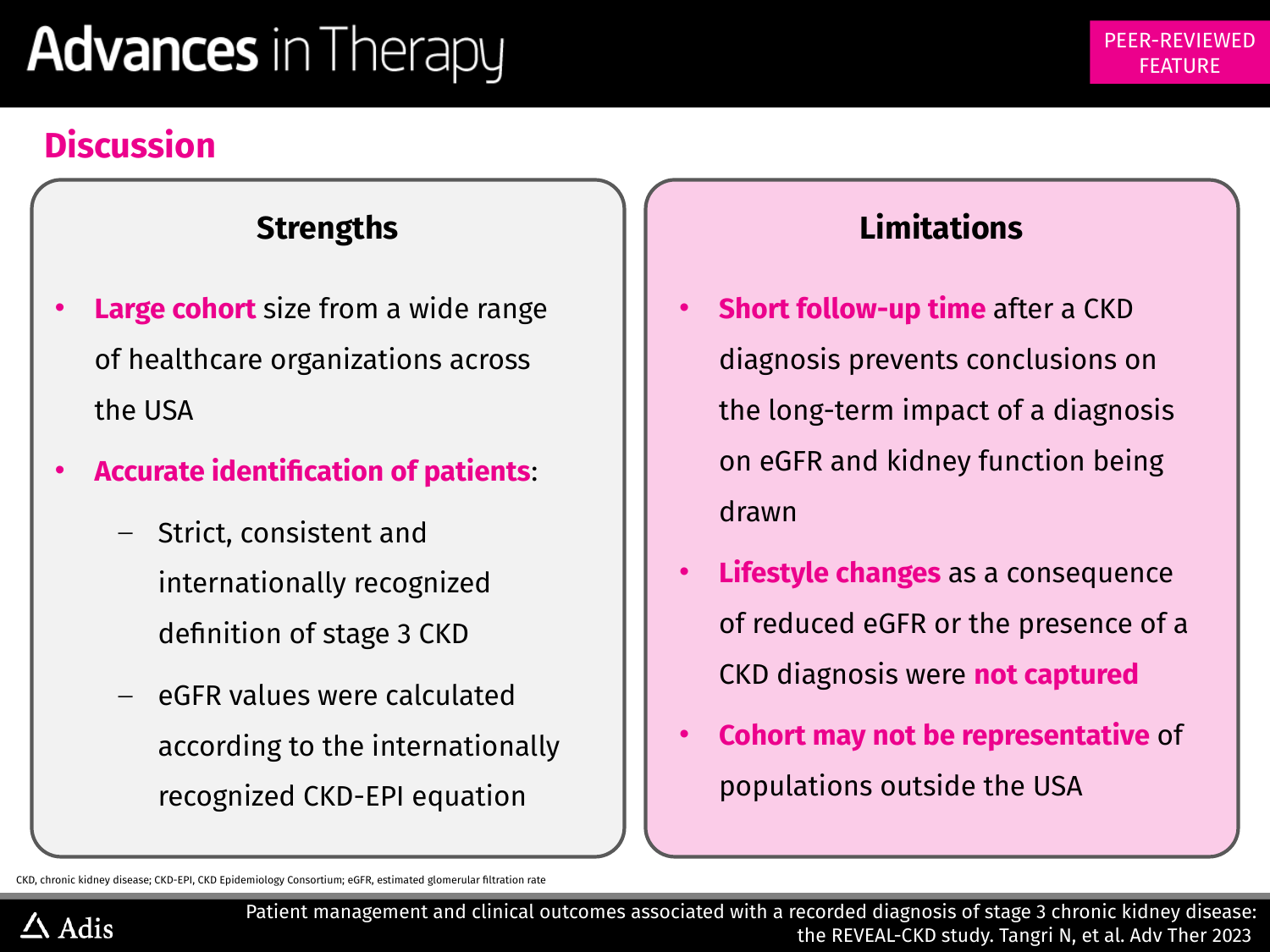

Discussion

Strengths
Large cohort size from a wide range
of healthcare organizations across
the USA
Accurate identification of patients:
Strict, consistent and internationally recognized definition of stage 3 CKD
eGFR values were calculated according to the internationally recognized CKD-EPI equation
Limitations
Short follow-up time after a CKD diagnosis prevents conclusions on
the long-term impact of a diagnosis on eGFR and kidney function being drawn
Lifestyle changes as a consequence of reduced eGFR or the presence of a CKD diagnosis were not captured
Cohort may not be representative of populations outside the USA
CKD, chronic kidney disease; CKD-EPI, CKD Epidemiology Consortium; eGFR, estimated glomerular filtration rate